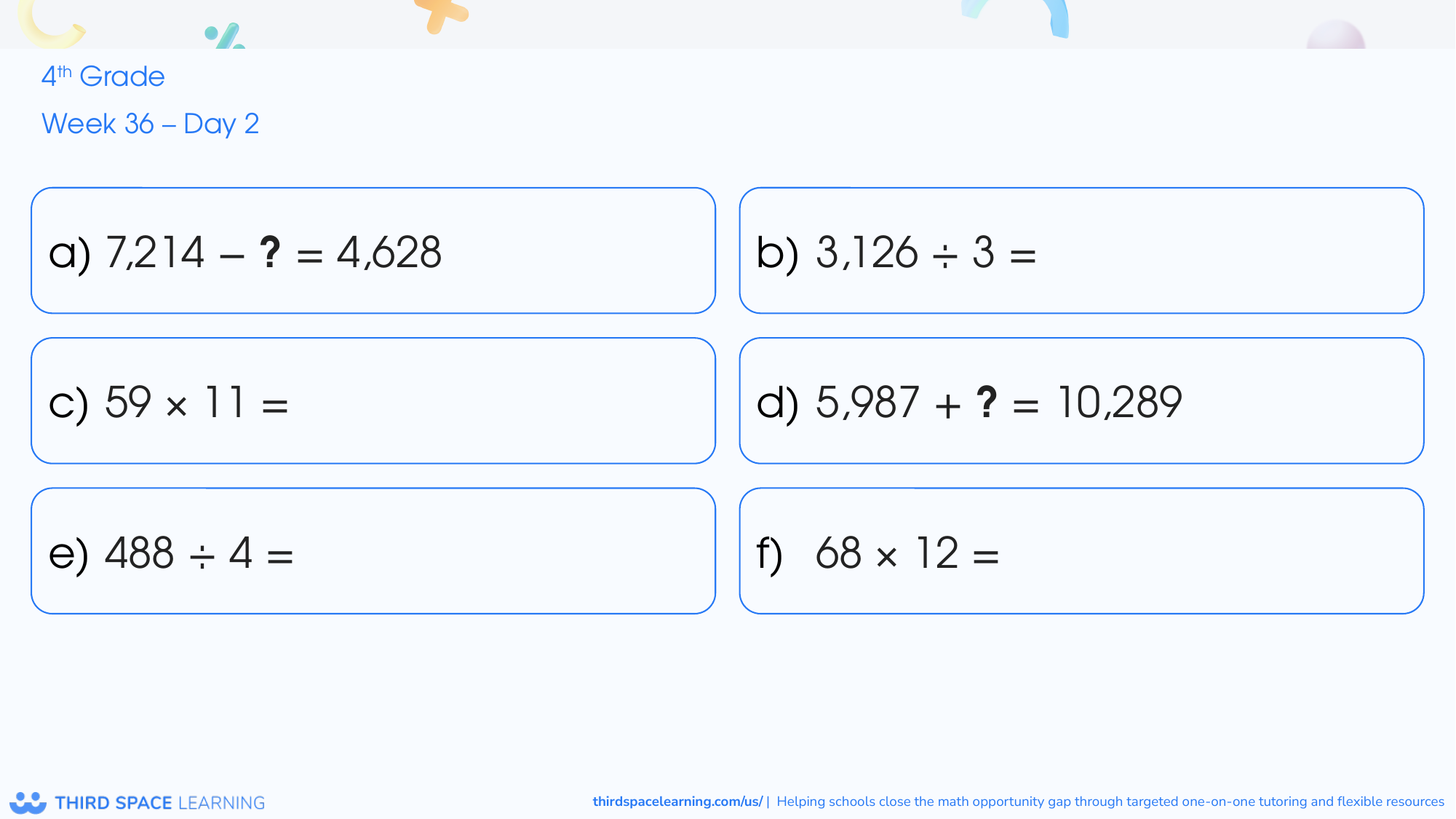

4th Grade
Week 36 – Day 2
7,214 − ? = 4,628
3,126 ÷ 3 =
59 × 11 =
5,987 + ? = 10,289
488 ÷ 4 =
68 × 12 =